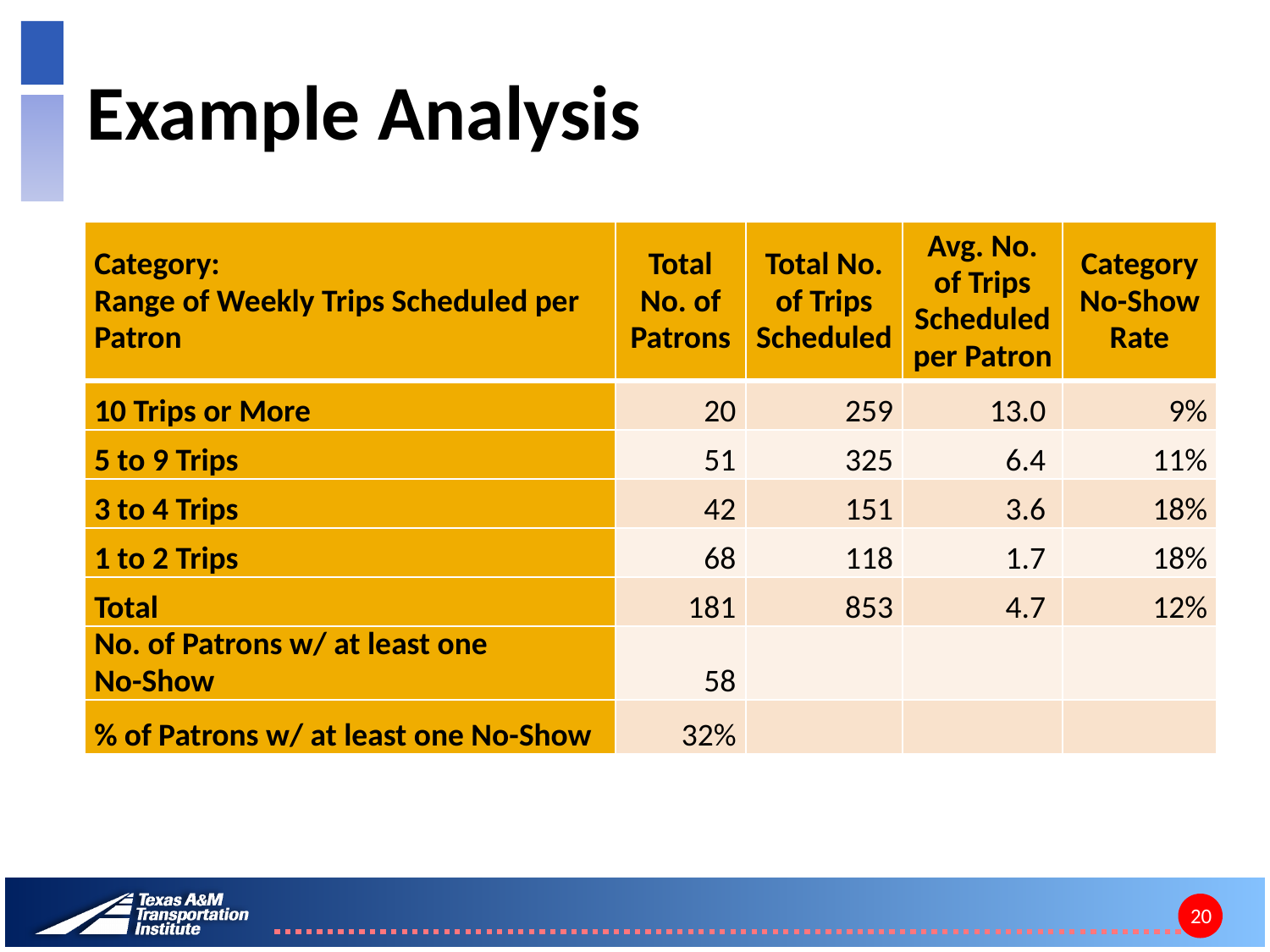

# Example Analysis
| Category: Range of Weekly Trips Scheduled per Patron | Total No. of Patrons | Total No. of Trips Scheduled | Avg. No. of Trips Scheduled per Patron | Category No-Show Rate |
| --- | --- | --- | --- | --- |
| 10 Trips or More | 20 | 259 | 13.0 | 9% |
| 5 to 9 Trips | 51 | 325 | 6.4 | 11% |
| 3 to 4 Trips | 42 | 151 | 3.6 | 18% |
| 1 to 2 Trips | 68 | 118 | 1.7 | 18% |
| Total | 181 | 853 | 4.7 | 12% |
| No. of Patrons w/ at least one No-Show | 58 |  |  |  |
| % of Patrons w/ at least one No-Show | 32% |  |  |  |
20